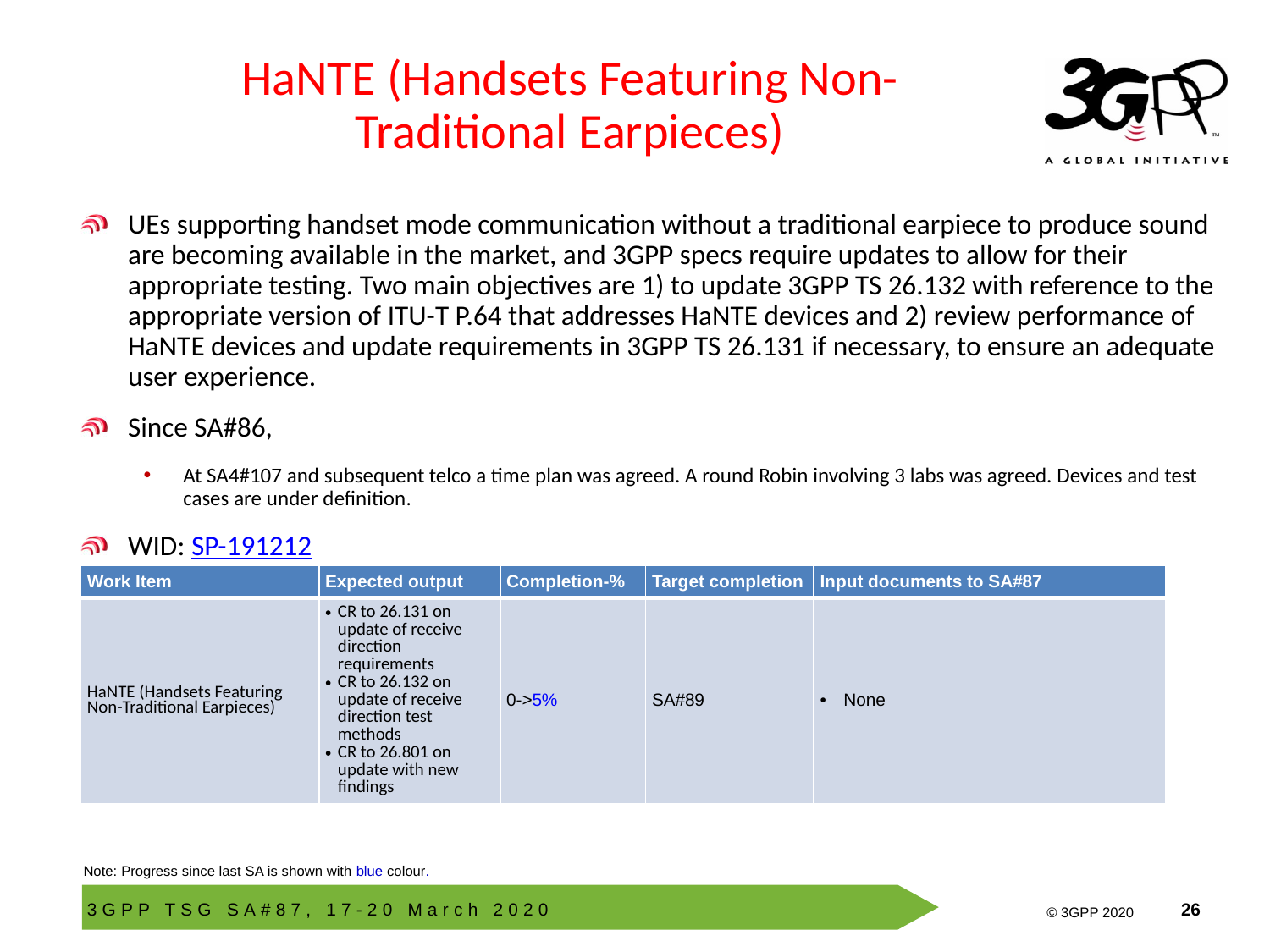

# HaNTE (Handsets Featuring Non-Traditional Earpieces)
UEs supporting handset mode communication without a traditional earpiece to produce sound are becoming available in the market, and 3GPP specs require updates to allow for their appropriate testing. Two main objectives are 1) to update 3GPP TS 26.132 with reference to the appropriate version of ITU-T P.64 that addresses HaNTE devices and 2) review performance of HaNTE devices and update requirements in 3GPP TS 26.131 if necessary, to ensure an adequate user experience.
Since SA#86,
At SA4#107 and subsequent telco a time plan was agreed. A round Robin involving 3 labs was agreed. Devices and test cases are under definition.
WID: SP-191212

| Work Item | Expected output | Completion-% | Target completion | Input documents to SA#87 |
| --- | --- | --- | --- | --- |
| HaNTE (Handsets Featuring Non-Traditional Earpieces) | CR to 26.131 on update of receive direction requirements CR to 26.132 on update of receive direction test methods CR to 26.801 on update with new findings | 0->5% | SA#89 | None |
Note: Progress since last SA is shown with blue colour.